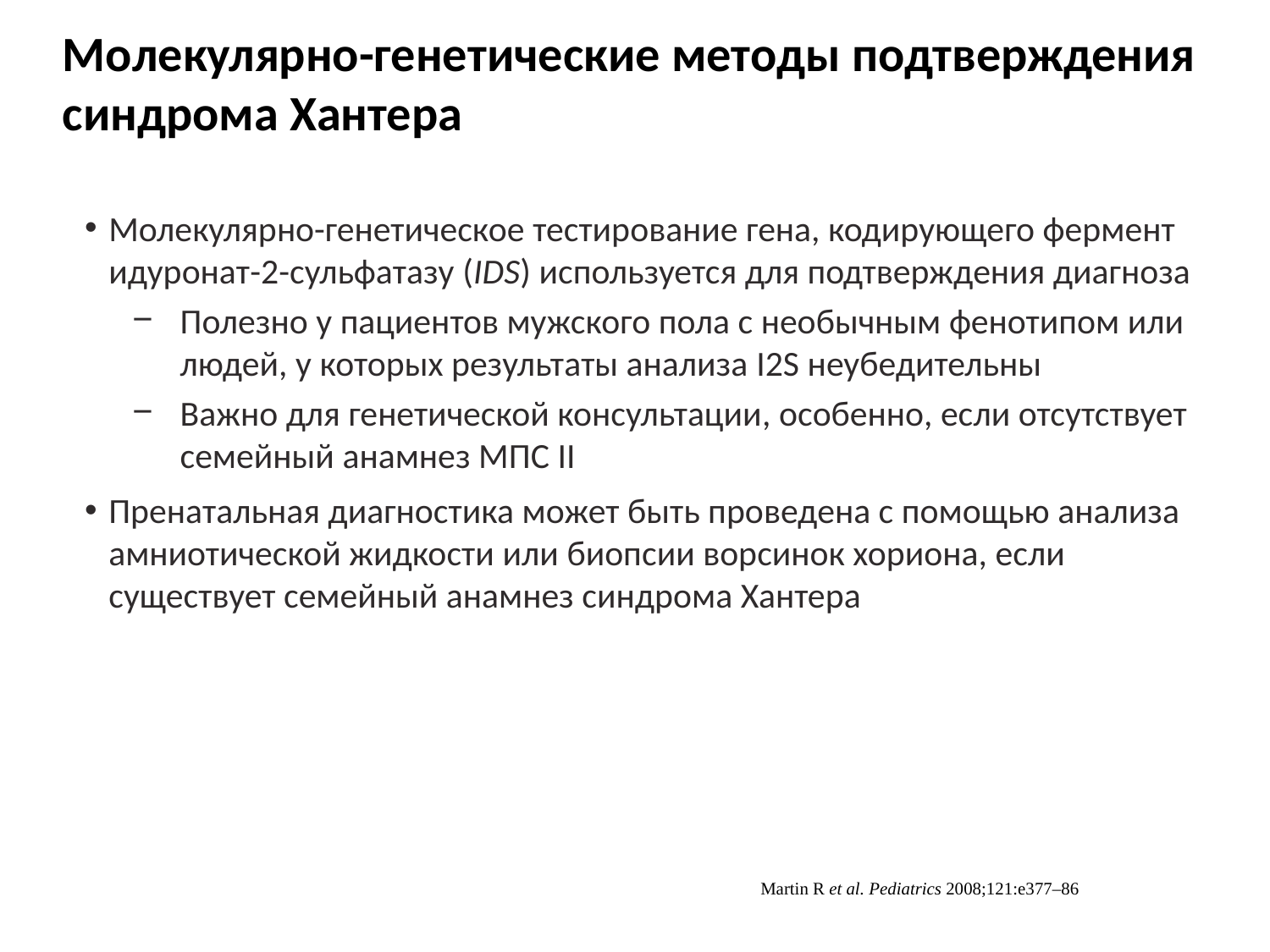

Молекулярно-генетические методы подтверждения синдрома Хантера
Молекулярно-генетическое тестирование гена, кодирующего фермент идуронат-2-сульфатазу (IDS) используется для подтверждения диагноза
Полезно у пациентов мужского пола с необычным фенотипом или людей, у которых результаты анализа I2S неубедительны
Важно для генетической консультации, особенно, если отсутствует семейный анамнез МПС II
Пренатальная диагностика может быть проведена с помощью анализа амниотической жидкости или биопсии ворсинок хориона, если существует семейный анамнез синдрома Хантера

Martin R et al. Pediatrics 2008;121:e377–86